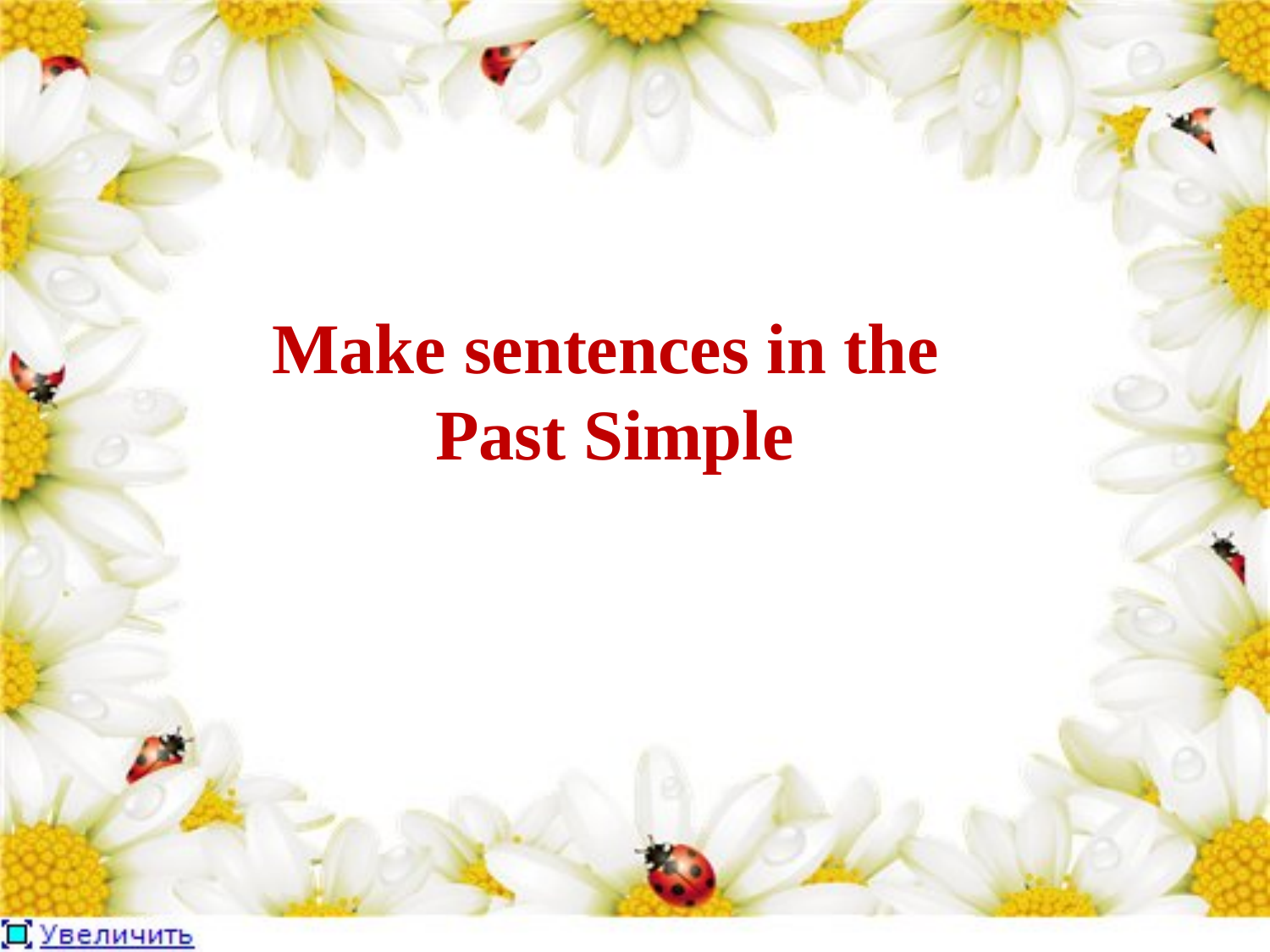

# Make sentences in the Past Simple